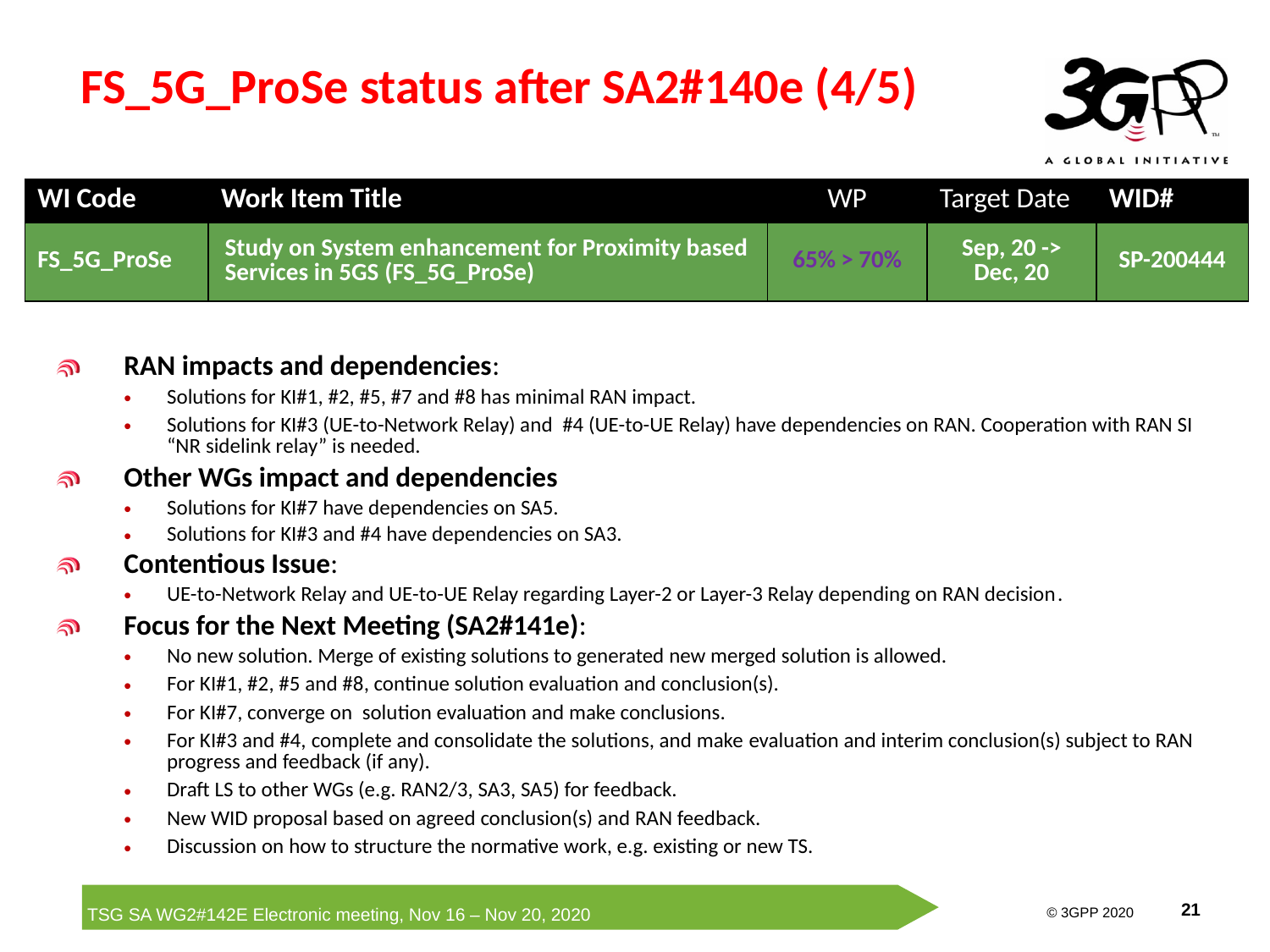

# FS_5G_ProSe status after SA2#140e (4/5)
| WI Code | Work Item Title | WP | Target Date | WID# |
| --- | --- | --- | --- | --- |
| FS\_5G\_ProSe | Study on System enhancement for Proximity based Services in 5GS (FS\_5G\_ProSe) | 65% > 70% | Sep, 20 -> Dec, 20 | SP-200444 |

RAN impacts and dependencies:
Solutions for KI#1, #2, #5, #7 and #8 has minimal RAN impact.
Solutions for KI#3 (UE-to-Network Relay) and  #4 (UE-to-UE Relay) have dependencies on RAN. Cooperation with RAN SI “NR sidelink relay” is needed.
Other WGs impact and dependencies
Solutions for KI#7 have dependencies on SA5.
Solutions for KI#3 and #4 have dependencies on SA3.
Contentious Issue:
UE-to-Network Relay and UE-to-UE Relay regarding Layer-2 or Layer-3 Relay depending on RAN decision.
Focus for the Next Meeting (SA2#141e):
No new solution. Merge of existing solutions to generated new merged solution is allowed.
For KI#1, #2, #5 and #8, continue solution evaluation and conclusion(s).
For KI#7, converge on  solution evaluation and make conclusions.
For KI#3 and #4, complete and consolidate the solutions, and make evaluation and interim conclusion(s) subject to RAN progress and feedback (if any).
Draft LS to other WGs (e.g. RAN2/3, SA3, SA5) for feedback.
New WID proposal based on agreed conclusion(s) and RAN feedback.
Discussion on how to structure the normative work, e.g. existing or new TS.